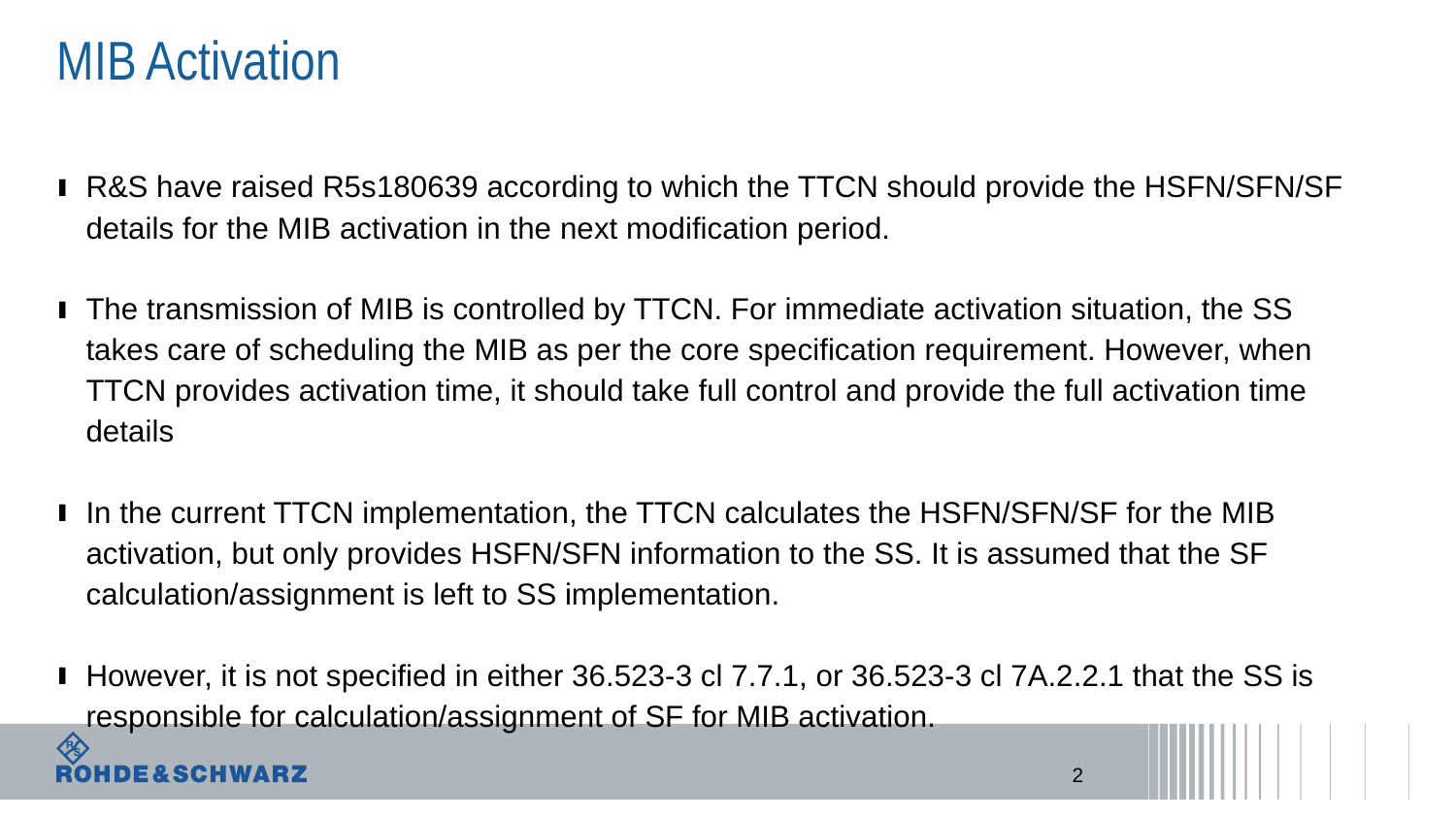

# MIB Activation
R&S have raised R5s180639 according to which the TTCN should provide the HSFN/SFN/SF details for the MIB activation in the next modification period.

The transmission of MIB is controlled by TTCN. For immediate activation situation, the SS takes care of scheduling the MIB as per the core specification requirement. However, when TTCN provides activation time, it should take full control and provide the full activation time details

In the current TTCN implementation, the TTCN calculates the HSFN/SFN/SF for the MIB activation, but only provides HSFN/SFN information to the SS. It is assumed that the SF calculation/assignment is left to SS implementation.

However, it is not specified in either 36.523-3 cl 7.7.1, or 36.523-3 cl 7A.2.2.1 that the SS is responsible for calculation/assignment of SF for MIB activation.

2